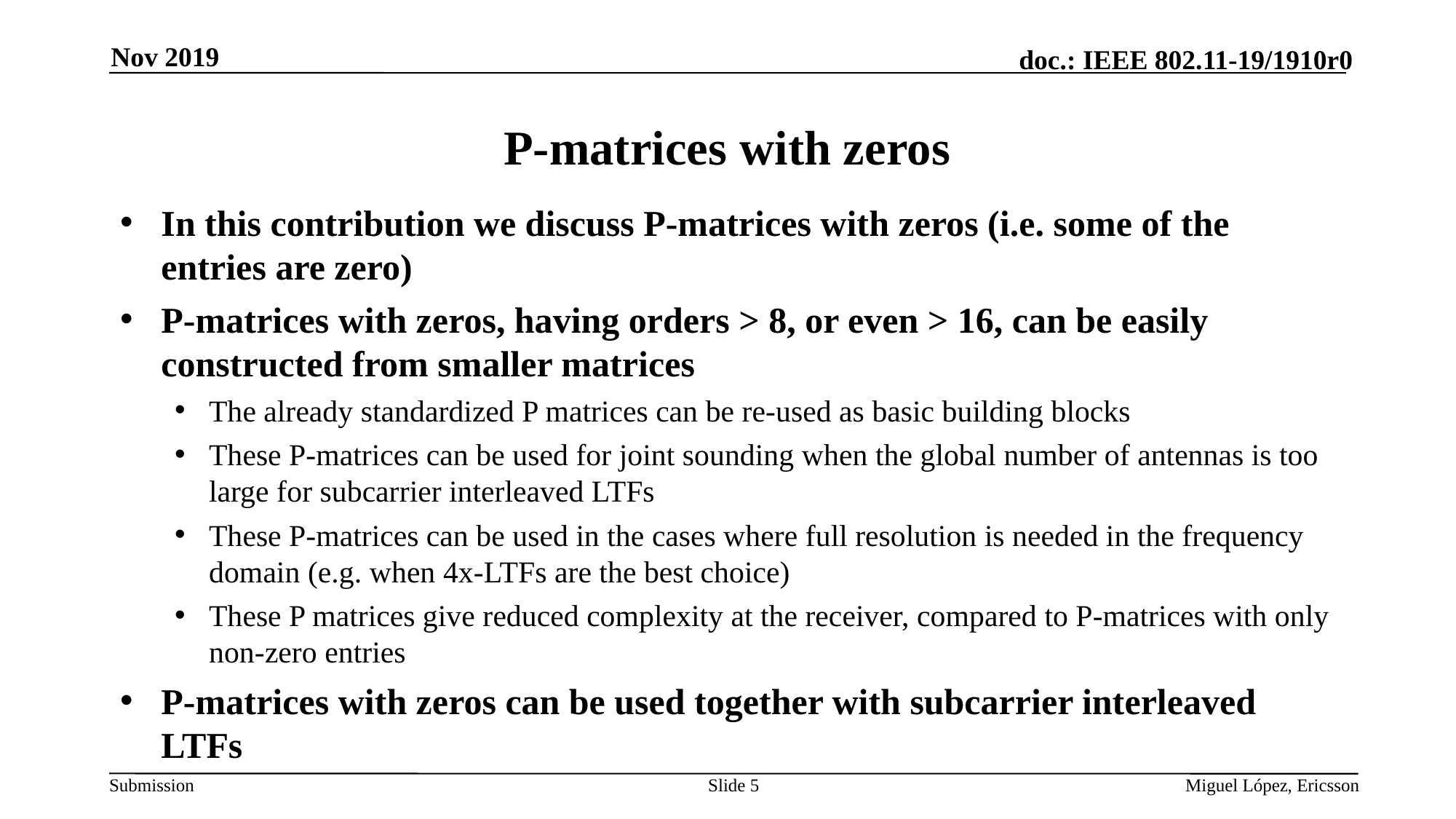

Nov 2019
# P-matrices with zeros
In this contribution we discuss P-matrices with zeros (i.e. some of the entries are zero)
P-matrices with zeros, having orders > 8, or even > 16, can be easily constructed from smaller matrices
The already standardized P matrices can be re-used as basic building blocks
These P-matrices can be used for joint sounding when the global number of antennas is too large for subcarrier interleaved LTFs
These P-matrices can be used in the cases where full resolution is needed in the frequency domain (e.g. when 4x-LTFs are the best choice)
These P matrices give reduced complexity at the receiver, compared to P-matrices with only non-zero entries
P-matrices with zeros can be used together with subcarrier interleaved LTFs
Slide 5
Miguel López, Ericsson